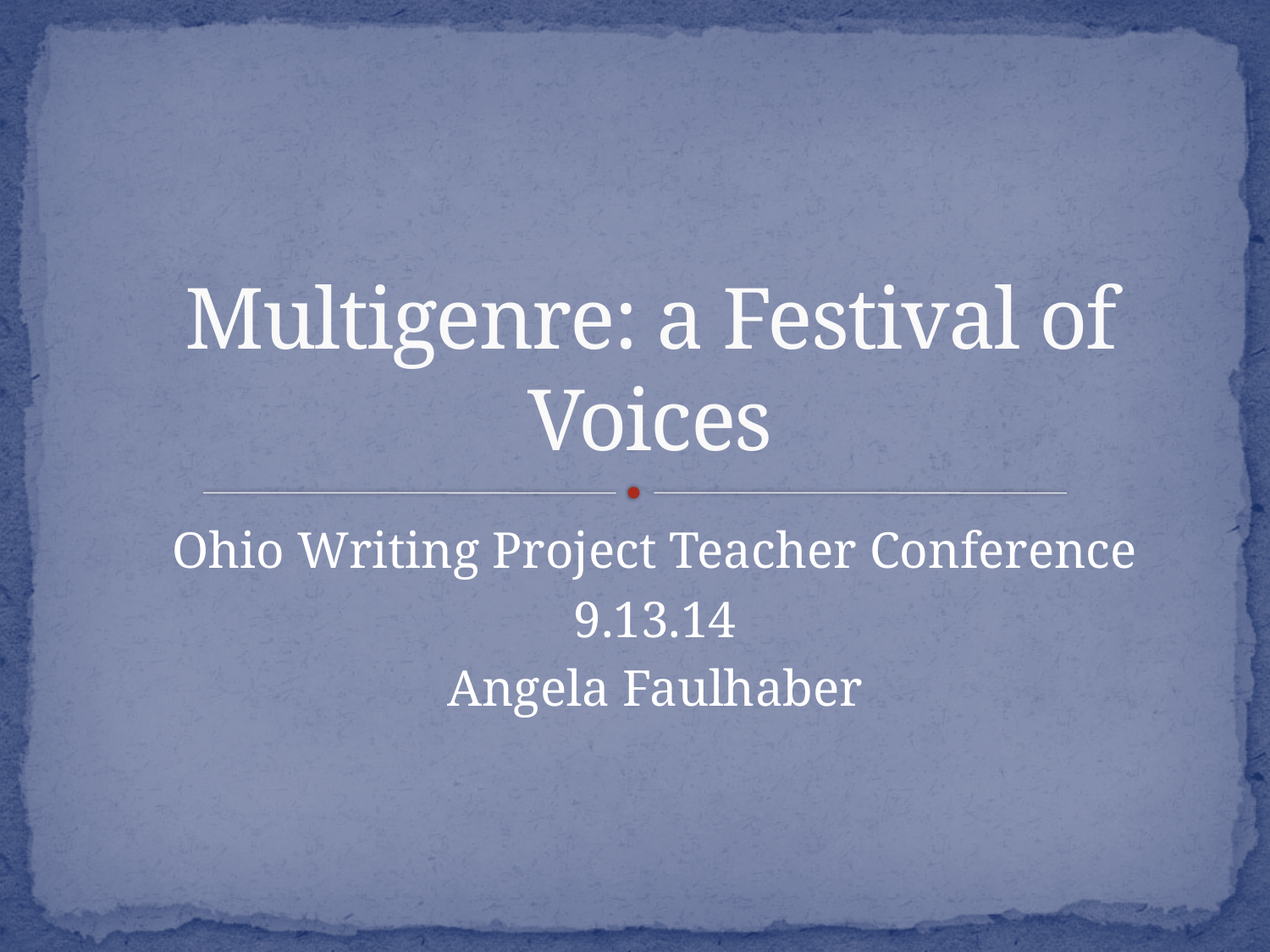

# Multigenre: a Festival of Voices
Ohio Writing Project Teacher Conference
9.13.14
Angela Faulhaber